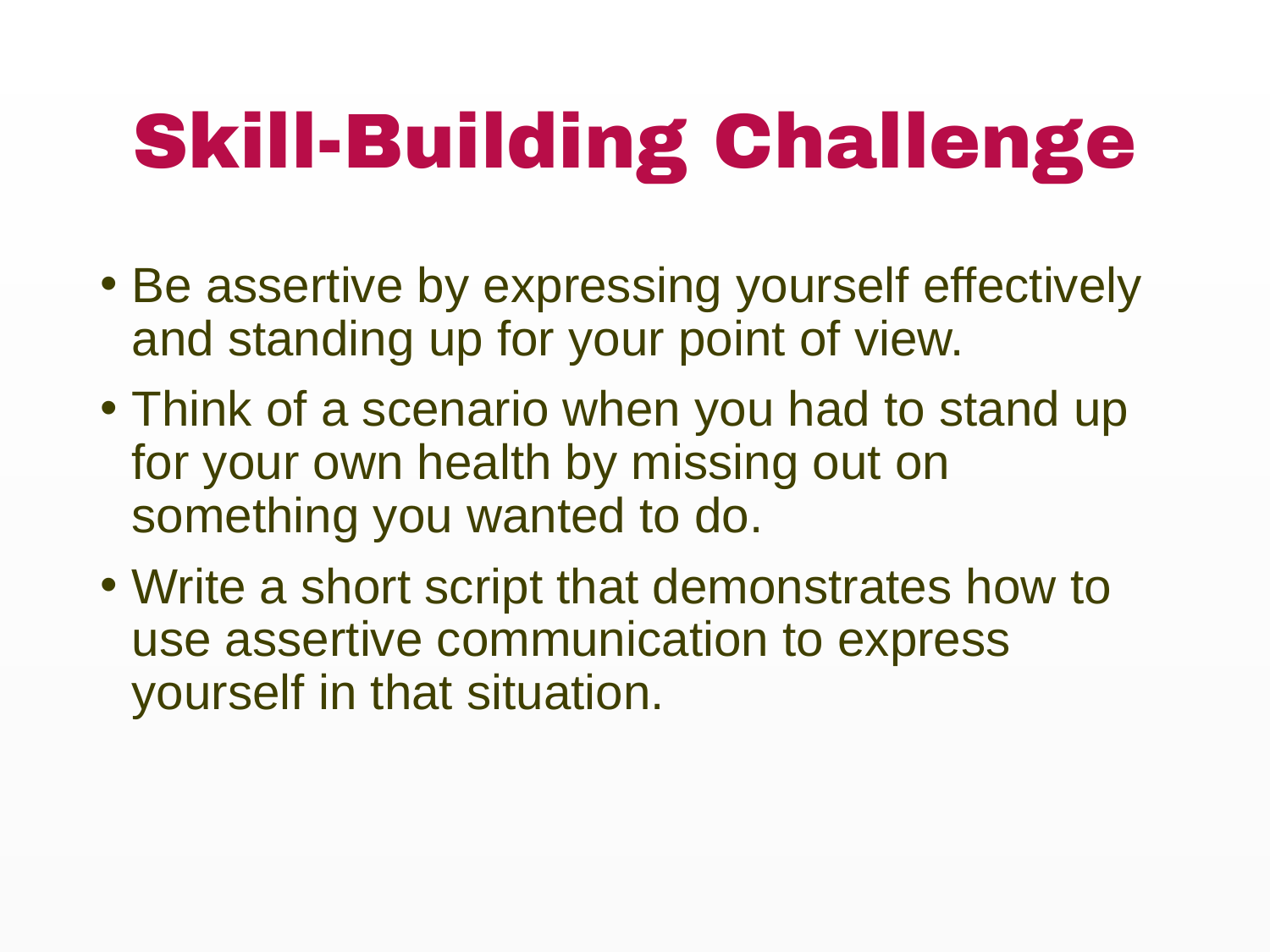

# Skill-Building Challenge
Be assertive by expressing yourself effectively and standing up for your point of view.
Think of a scenario when you had to stand up for your own health by missing out on something you wanted to do.
Write a short script that demonstrates how to use assertive communication to express yourself in that situation.